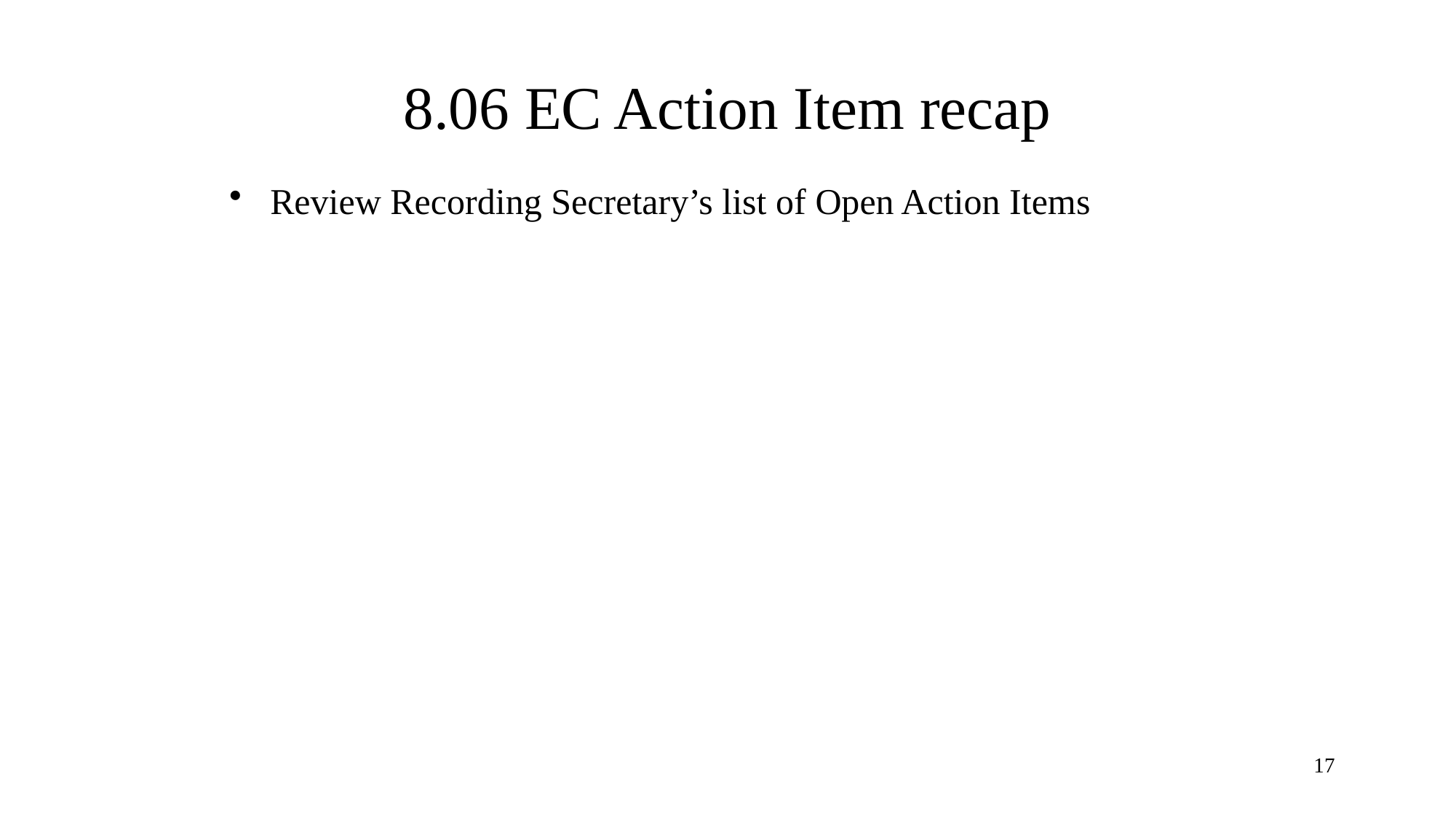

# 8.06 EC Action Item recap
Review Recording Secretary’s list of Open Action Items
17